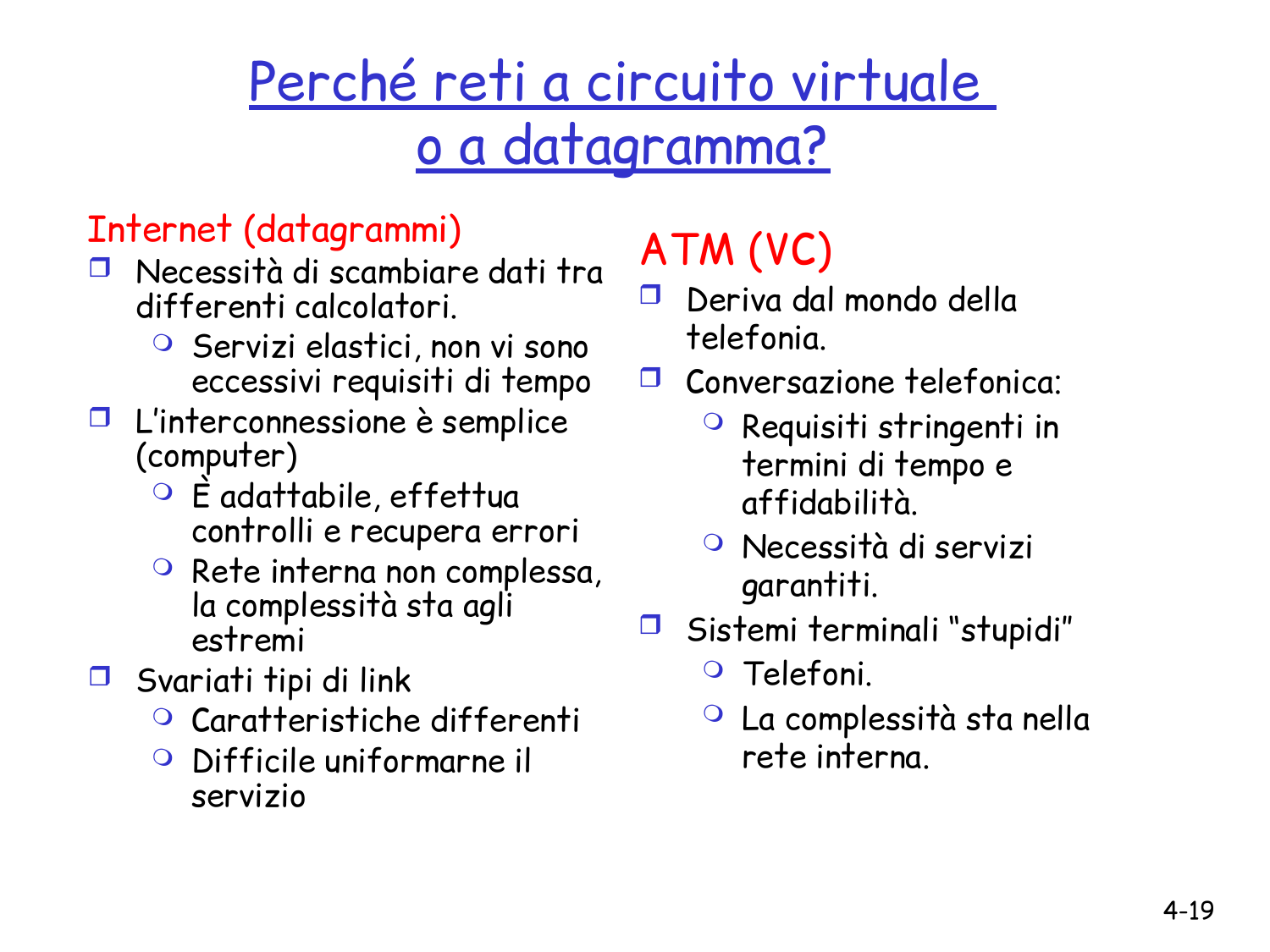

# Perché reti a circuito virtuale o a datagramma?
Internet (datagrammi)
Necessità di scambiare dati tra differenti calcolatori.
Servizi elastici, non vi sono eccessivi requisiti di tempo
L’interconnessione è semplice (computer)
È adattabile, effettua controlli e recupera errori
Rete interna non complessa, la complessità sta agli estremi
Svariati tipi di link
Caratteristiche differenti
Difficile uniformarne il servizio
ATM (VC)
Deriva dal mondo della telefonia.
Conversazione telefonica:
Requisiti stringenti in termini di tempo e affidabilità.
Necessità di servizi garantiti.
Sistemi terminali “stupidi”
Telefoni.
La complessità sta nella rete interna.
4-19